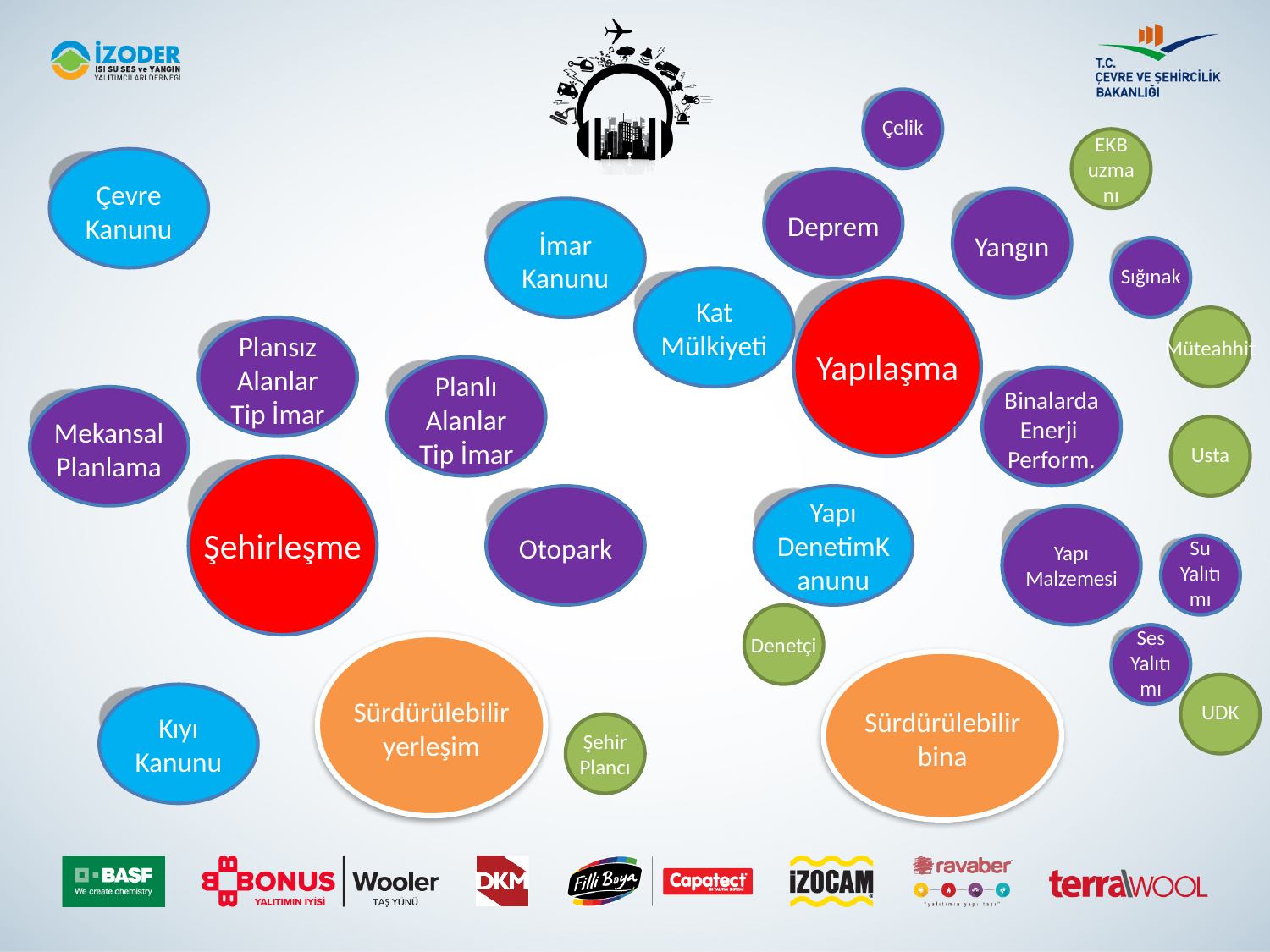

Çelik
EKB uzmanı
Çevre Kanunu
Deprem
Yangın
İmar Kanunu
Sığınak
Kat Mülkiyeti
Yapılaşma
Müteahhit
Plansız Alanlar Tip İmar
Planlı Alanlar Tip İmar
Binalarda Enerji  Perform.
Mekansal Planlama
Usta
Şehirleşme
Otopark
Yapı DenetimKanunu
Yapı Malzemesi
Su Yalıtımı
Denetçi
Ses Yalıtımı
Sürdürülebilir yerleşim
Sürdürülebilir bina
UDK
Kıyı Kanunu
Şehir Plancı